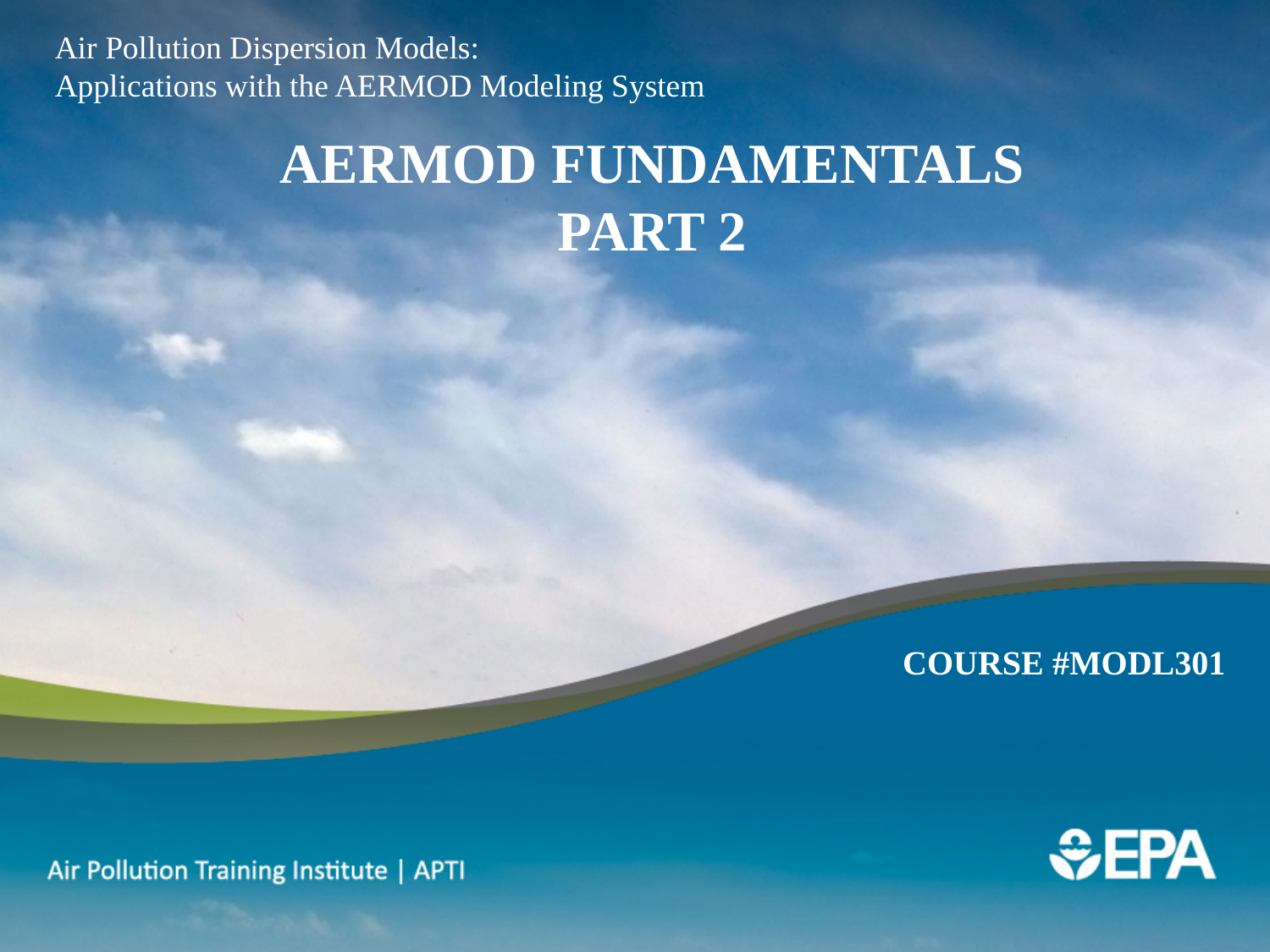

Air Pollution Dispersion Models:
Applications with the AERMOD Modeling System
AERMOD Fundamentals
Part 2
Course #MODL301